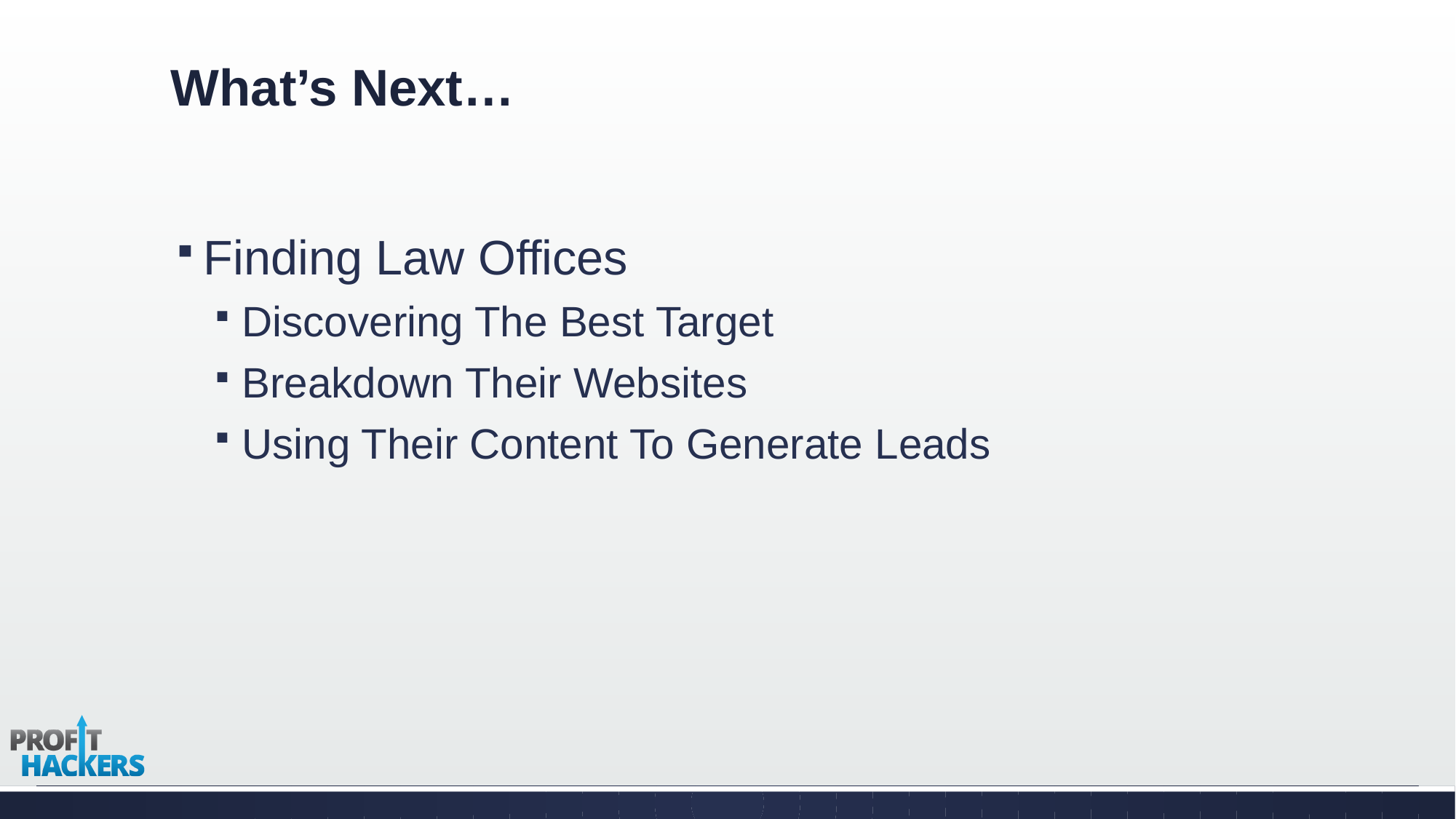

# What’s Next…
Finding Law Offices
Discovering The Best Target
Breakdown Their Websites
Using Their Content To Generate Leads